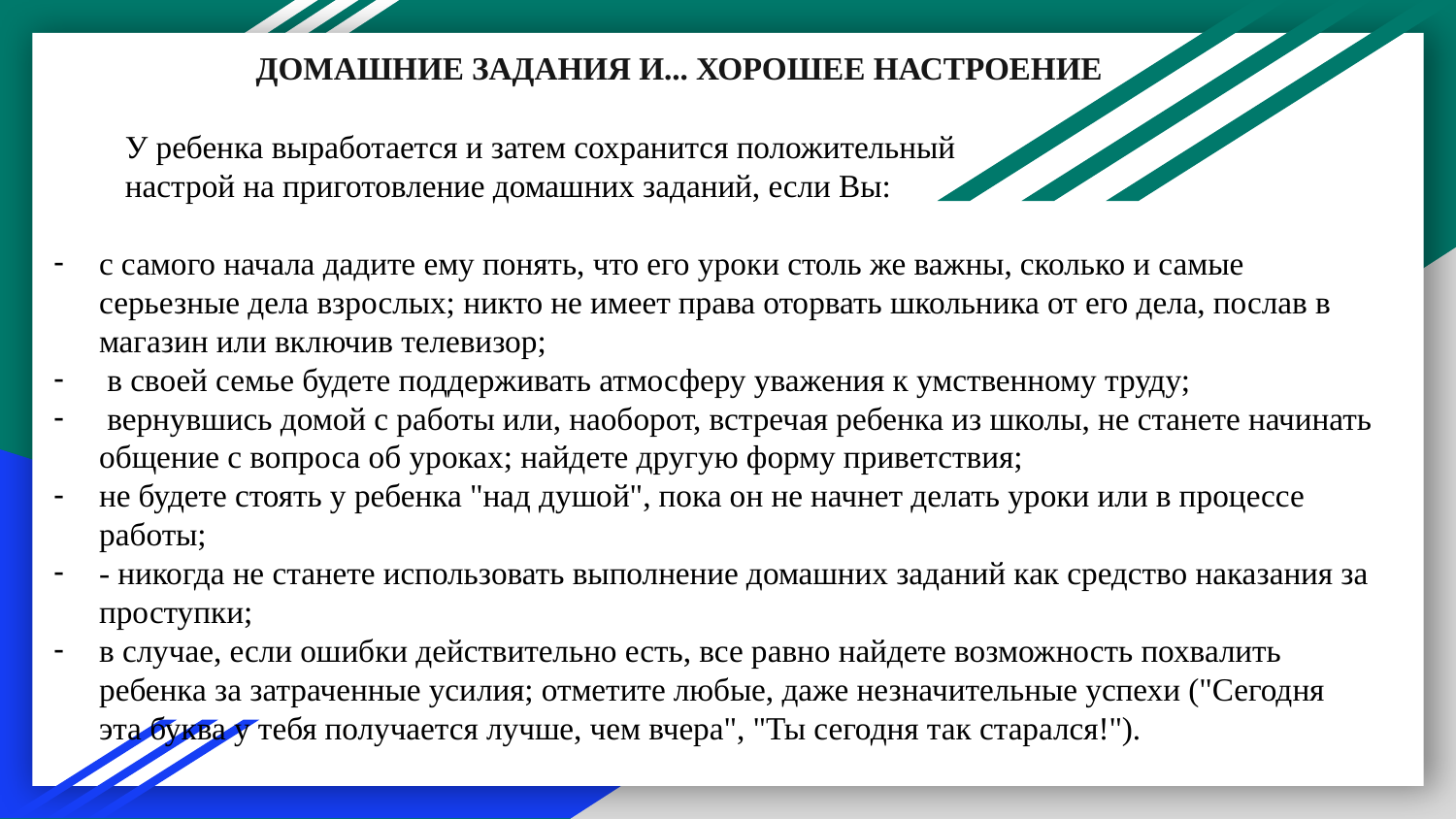

# ДОМАШНИЕ ЗАДАНИЯ И... ХОРОШЕЕ НАСТРОЕНИЕ
У ребенка выработается и затем сохранится положительный
настрой на приготовление домашних заданий, если Вы:

с самого начала дадите ему понять, что его уроки столь же важны, сколько и самые серьезные дела взрослых; никто не имеет права оторвать школьника от его дела, послав в магазин или включив телевизор;
 в своей семье будете поддерживать атмосферу уважения к умственному труду;
 вернувшись домой с работы или, наоборот, встречая ребенка из школы, не станете начинать общение с вопроса об уроках; найдете другую форму приветствия;
не будете стоять у ребенка "над душой", пока он не начнет делать уроки или в процессе работы;
- никогда не станете использовать выполнение домашних заданий как средство наказания за проступки;
в случае, если ошибки действительно есть, все равно найдете возможность похвалить ребенка за затраченные усилия; отметите любые, даже незначительные успехи ("Сегодня эта буква у тебя получается лучше, чем вчера", "Ты сегодня так старался!").